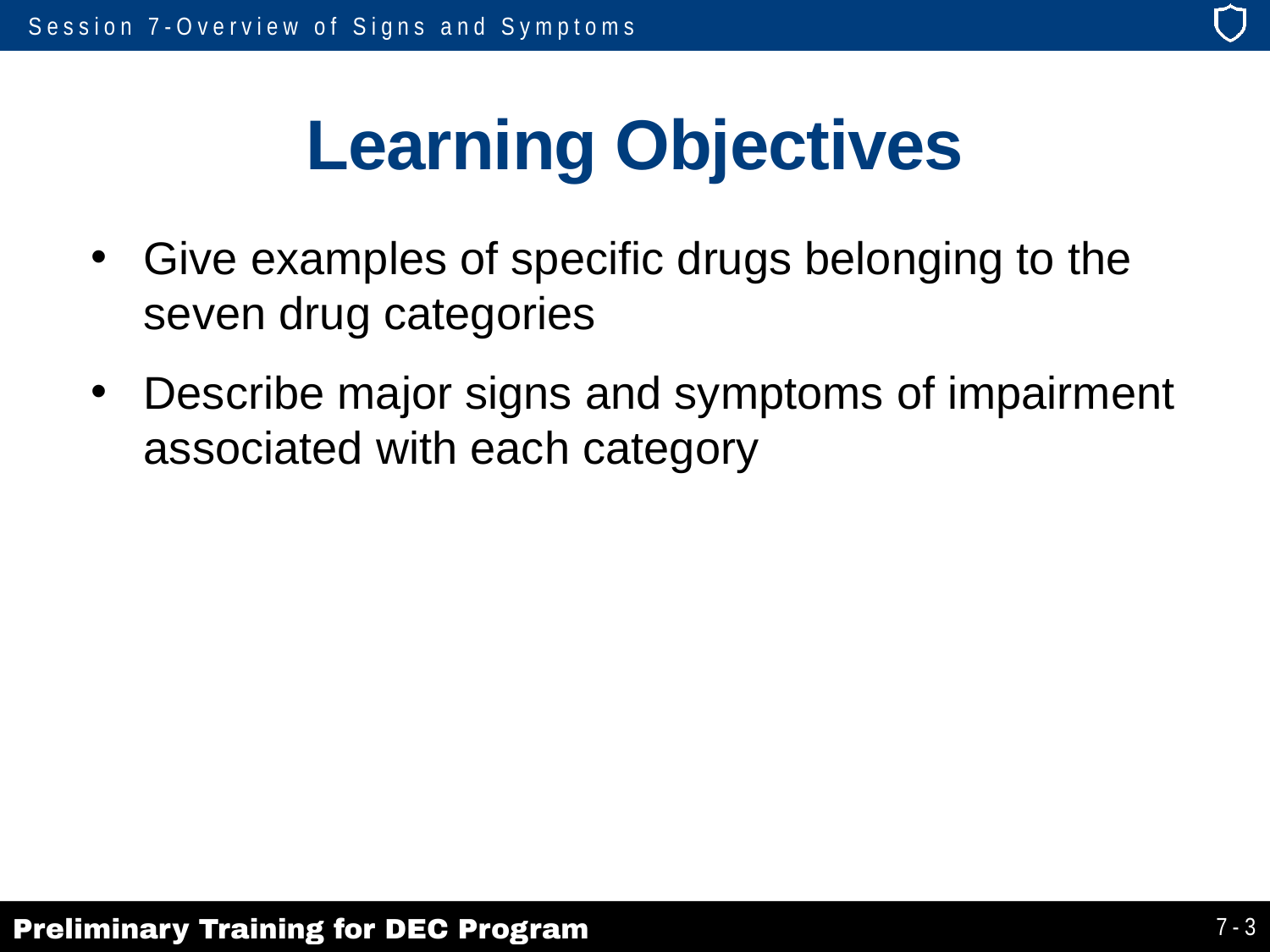

# Learning Objectives
Give examples of specific drugs belonging to the seven drug categories
Describe major signs and symptoms of impairment associated with each category

7-3